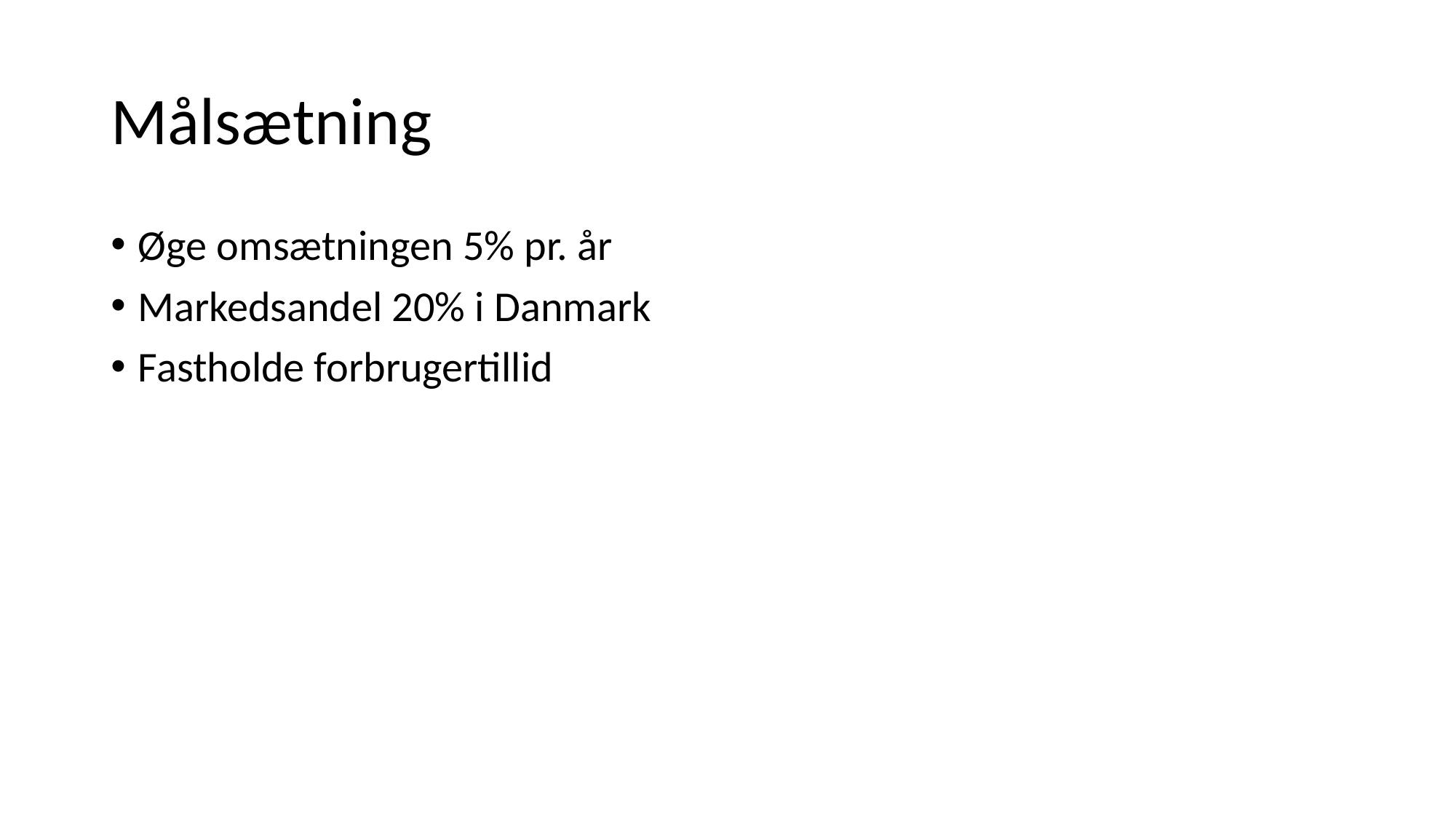

# Målsætning
Øge omsætningen 5% pr. år
Markedsandel 20% i Danmark
Fastholde forbrugertillid